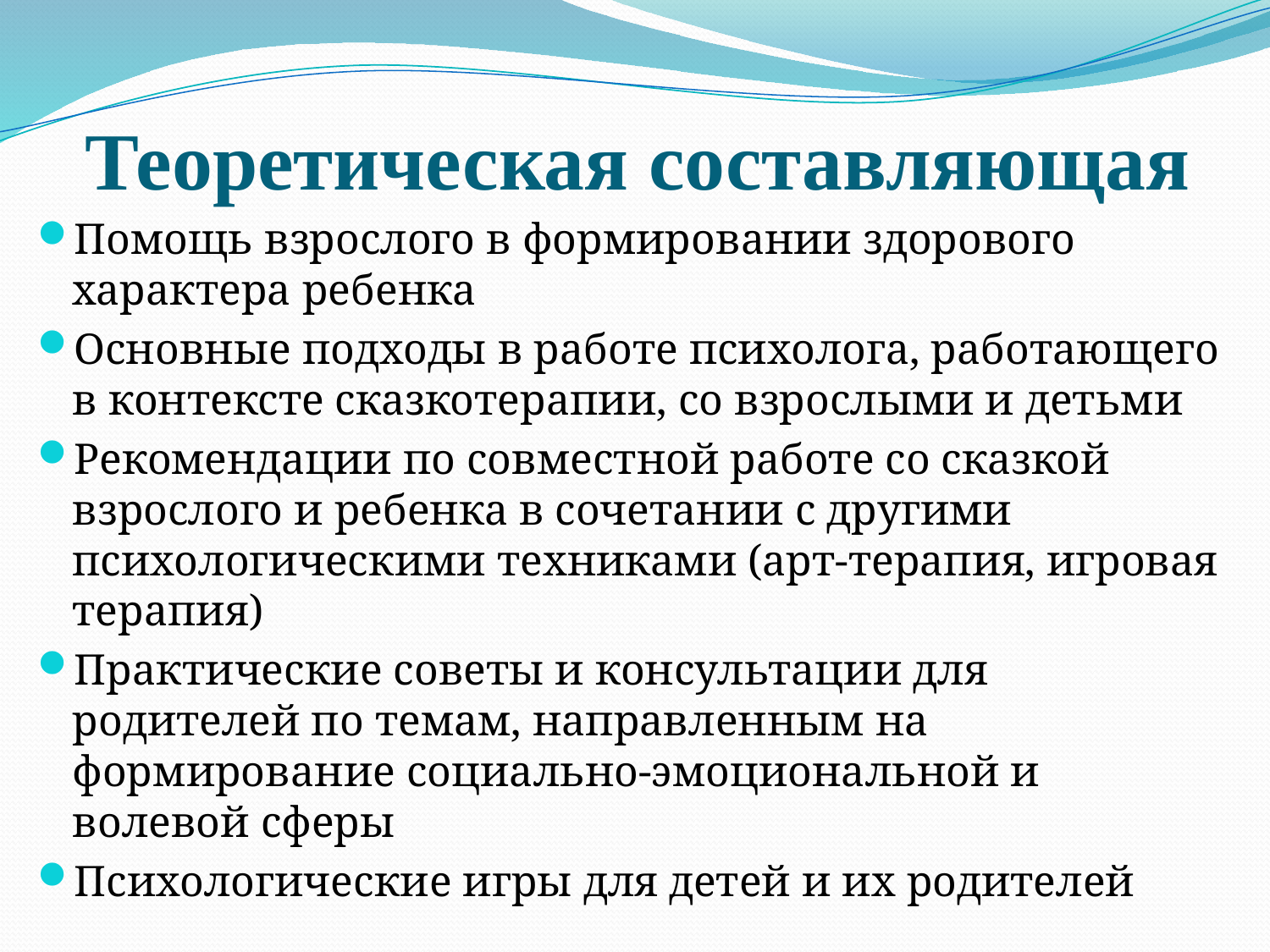

# Теоретическая составляющая
Помощь взрослого в формировании здорового характера ребенка
Основные подходы в работе психолога, работающего в контексте сказкотерапии, со взрослыми и детьми
Рекомендации по совместной работе со сказкой взрослого и ребенка в сочетании с другими психологическими техниками (арт-терапия, игровая терапия)
Практические советы и консультации для родителей по темам, направленным на формирование социально-эмоциональной и волевой сферы
Психологические игры для детей и их родителей